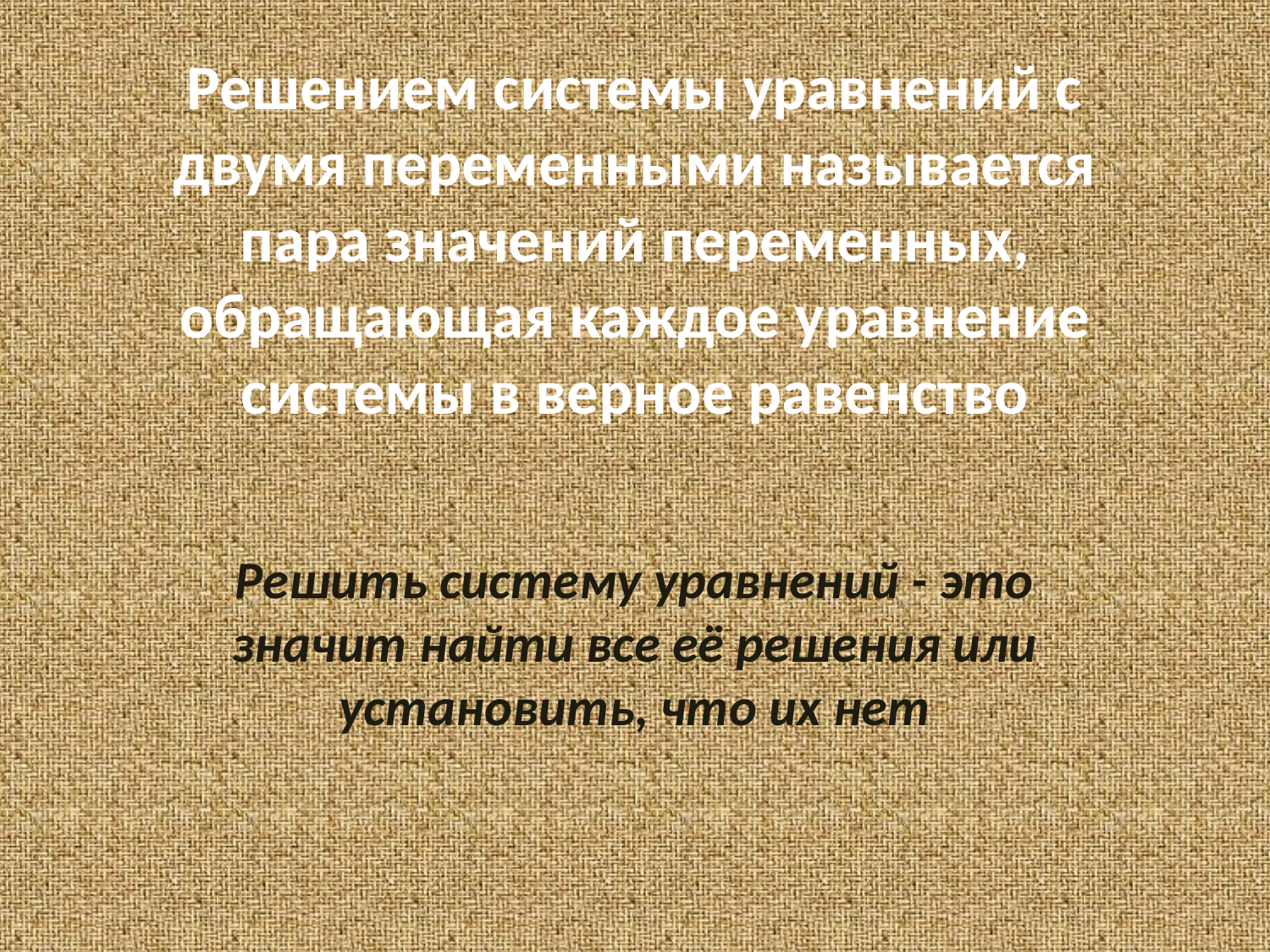

# Решением системы уравнений с двумя переменными называется пара значений переменных, обращающая каждое уравнение системы в верное равенство
Решить систему уравнений - это значит найти все её решения или установить, что их нет